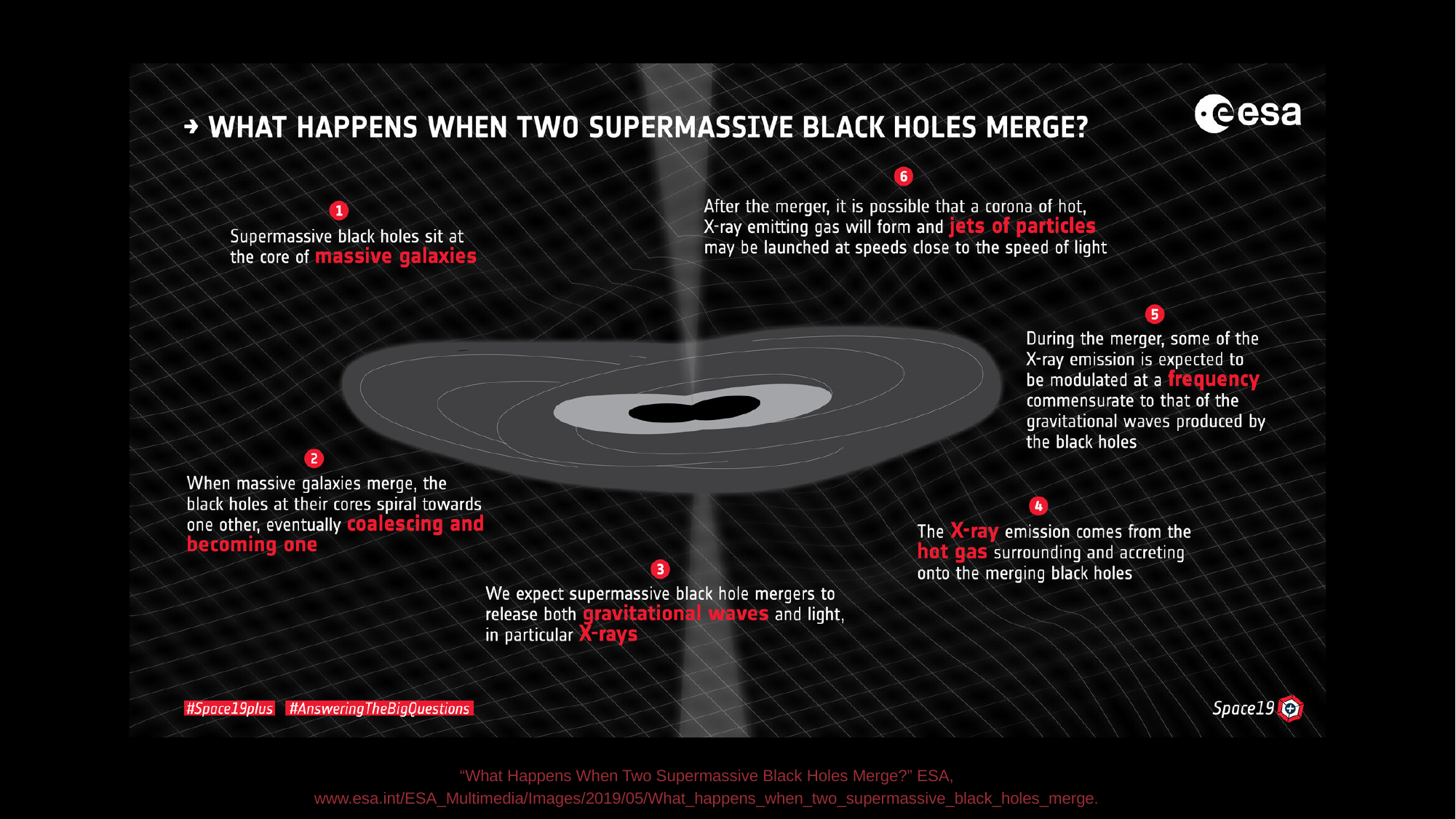

What happens when two supermassive black holes merge?

“What Happens When Two Supermassive Black Holes Merge?” ESA, www.esa.int/ESA_Multimedia/Images/2019/05/What_happens_when_two_supermassive_black_holes_merge.